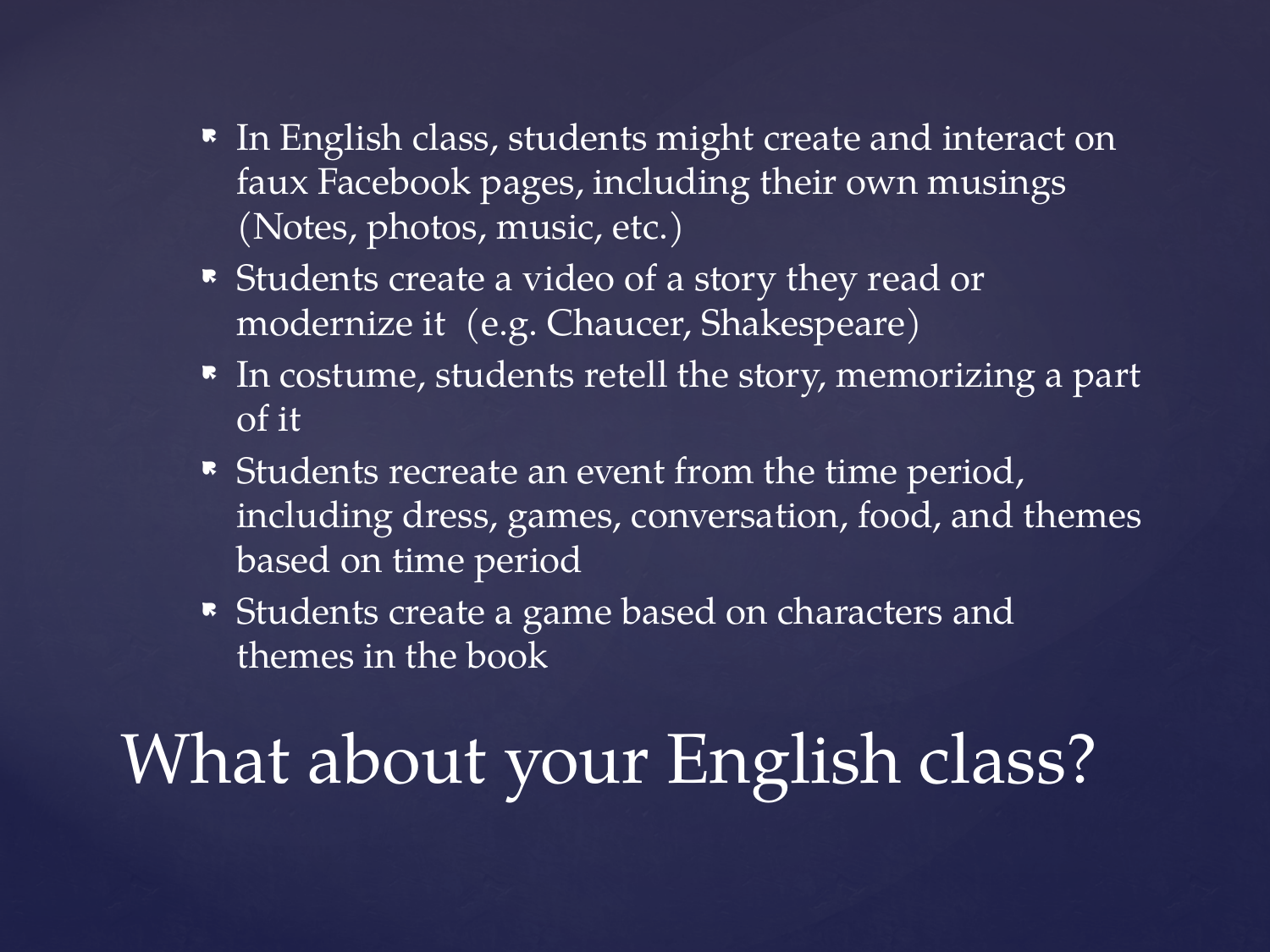

In English class, students might create and interact on faux Facebook pages, including their own musings (Notes, photos, music, etc.)
Students create a video of a story they read or modernize it  (e.g. Chaucer, Shakespeare)
In costume, students retell the story, memorizing a part of it
Students recreate an event from the time period, including dress, games, conversation, food, and themes based on time period
Students create a game based on characters and themes in the book
# What about your English class?